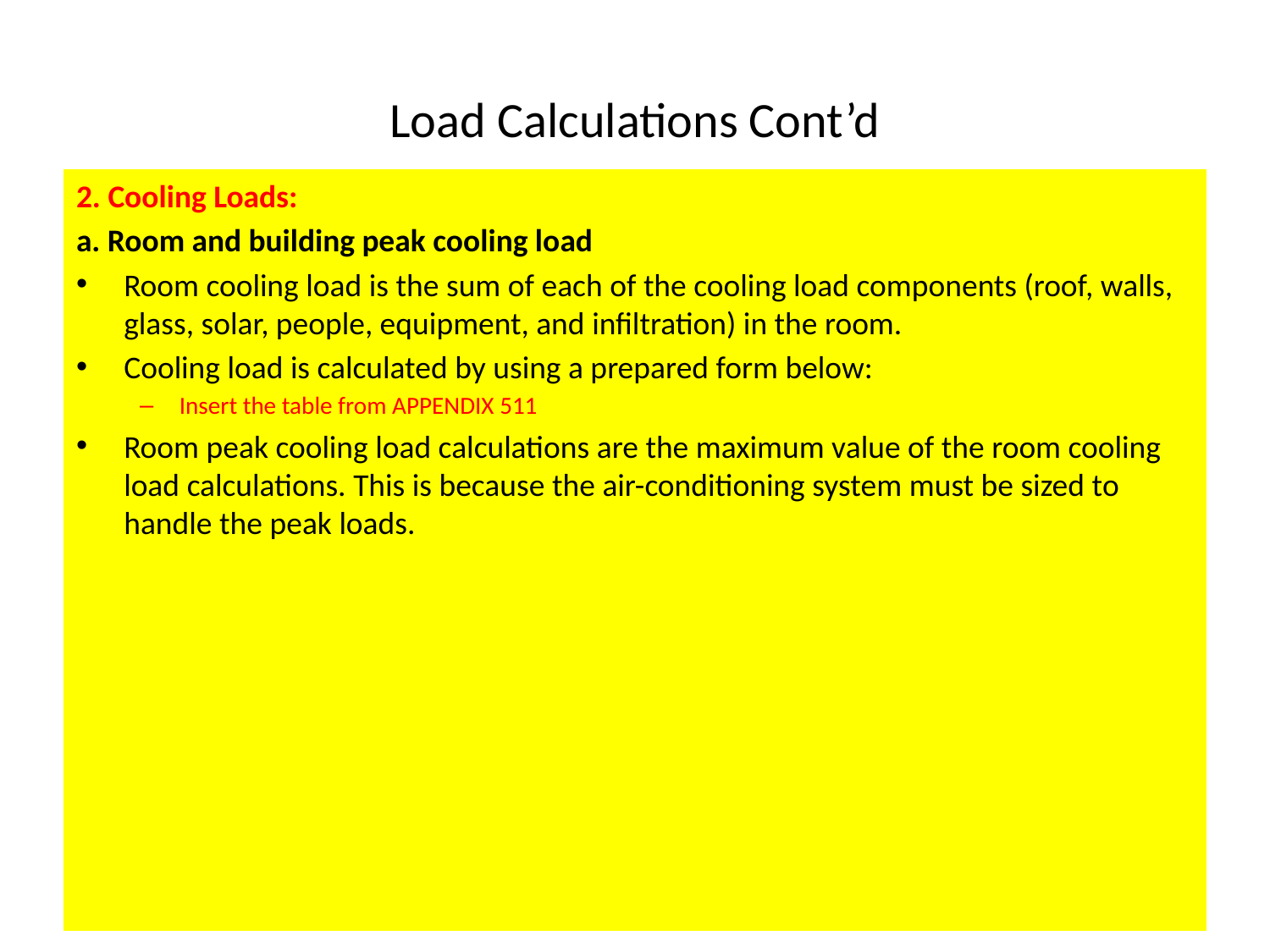

# Load Calculations Cont’d
2. Cooling Loads:
a. Room and building peak cooling load
Room cooling load is the sum of each of the cooling load components (roof, walls, glass, solar, people, equipment, and infiltration) in the room.
Cooling load is calculated by using a prepared form below:
Insert the table from APPENDIX 511
Room peak cooling load calculations are the maximum value of the room cooling load calculations. This is because the air-conditioning system must be sized to handle the peak loads.